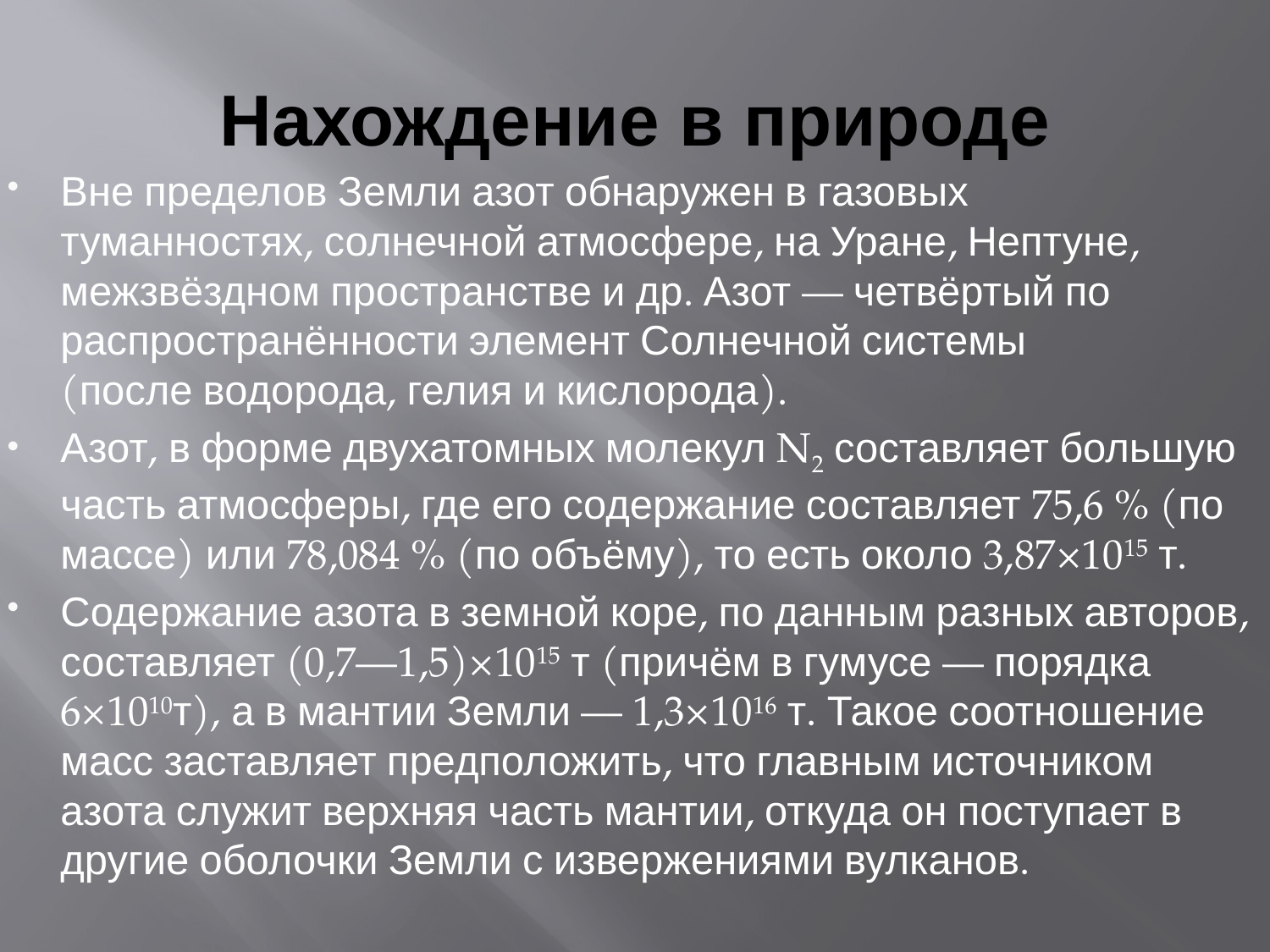

# Нахождение в природе
Вне пределов Земли азот обнаружен в газовых туманностях, солнечной атмосфере, на Уране, Нептуне, межзвёздном пространстве и др. Азот — четвёртый по распространённости элемент Солнечной системы (после водорода, гелия и кислорода).
Азот, в форме двухатомных молекул N2 составляет большую часть атмосферы, где его содержание составляет 75,6 % (по массе) или 78,084 % (по объёму), то есть около 3,87×1015 т.
Содержание азота в земной коре, по данным разных авторов, составляет (0,7—1,5)×1015 т (причём в гумусе — порядка 6×1010т), а в мантии Земли — 1,3×1016 т. Такое соотношение масс заставляет предположить, что главным источником азота служит верхняя часть мантии, откуда он поступает в другие оболочки Земли с извержениями вулканов.